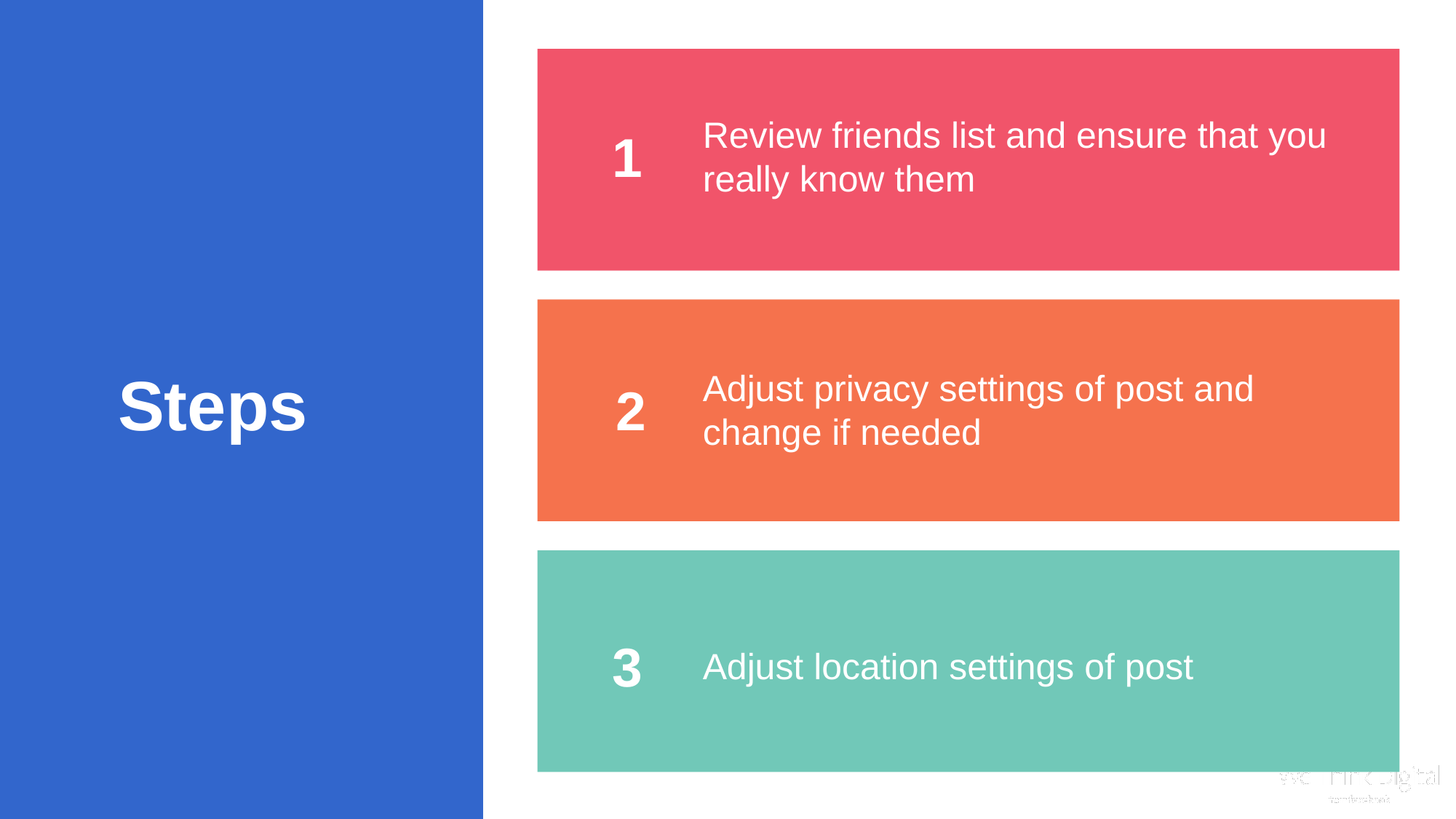

Review friends list and ensure that you really know them
1
Steps
Adjust privacy settings of post and change if needed
2
3
Adjust location settings of post